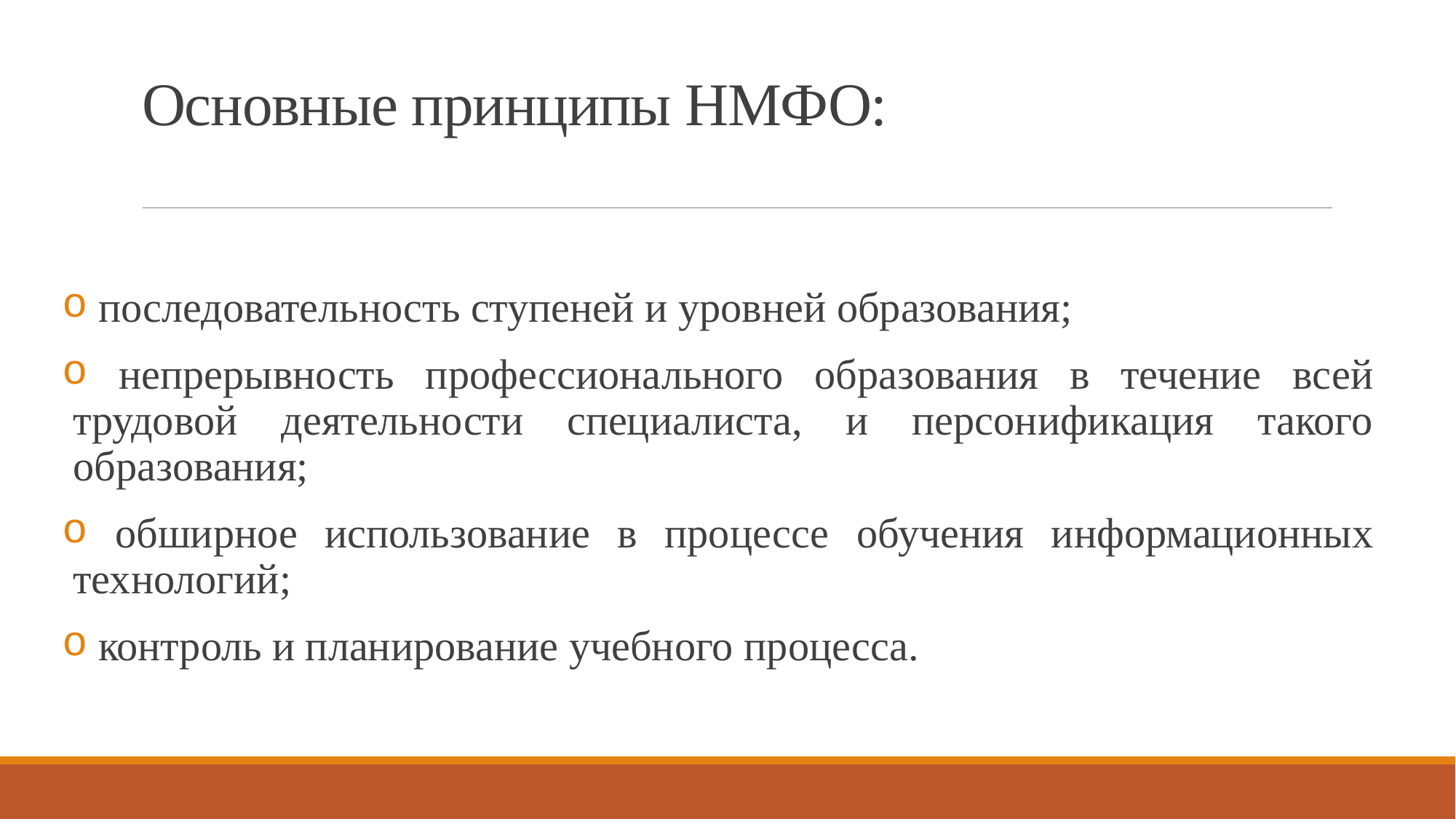

# Основные принципы НМФО:

 последовательность ступеней и уровней образования;
 непрерывность профессионального образования в течение всей трудовой деятельности специалиста, и персонификация такого образования;
 обширное использование в процессе обучения информационных технологий;
 контроль и планирование учебного процесса.